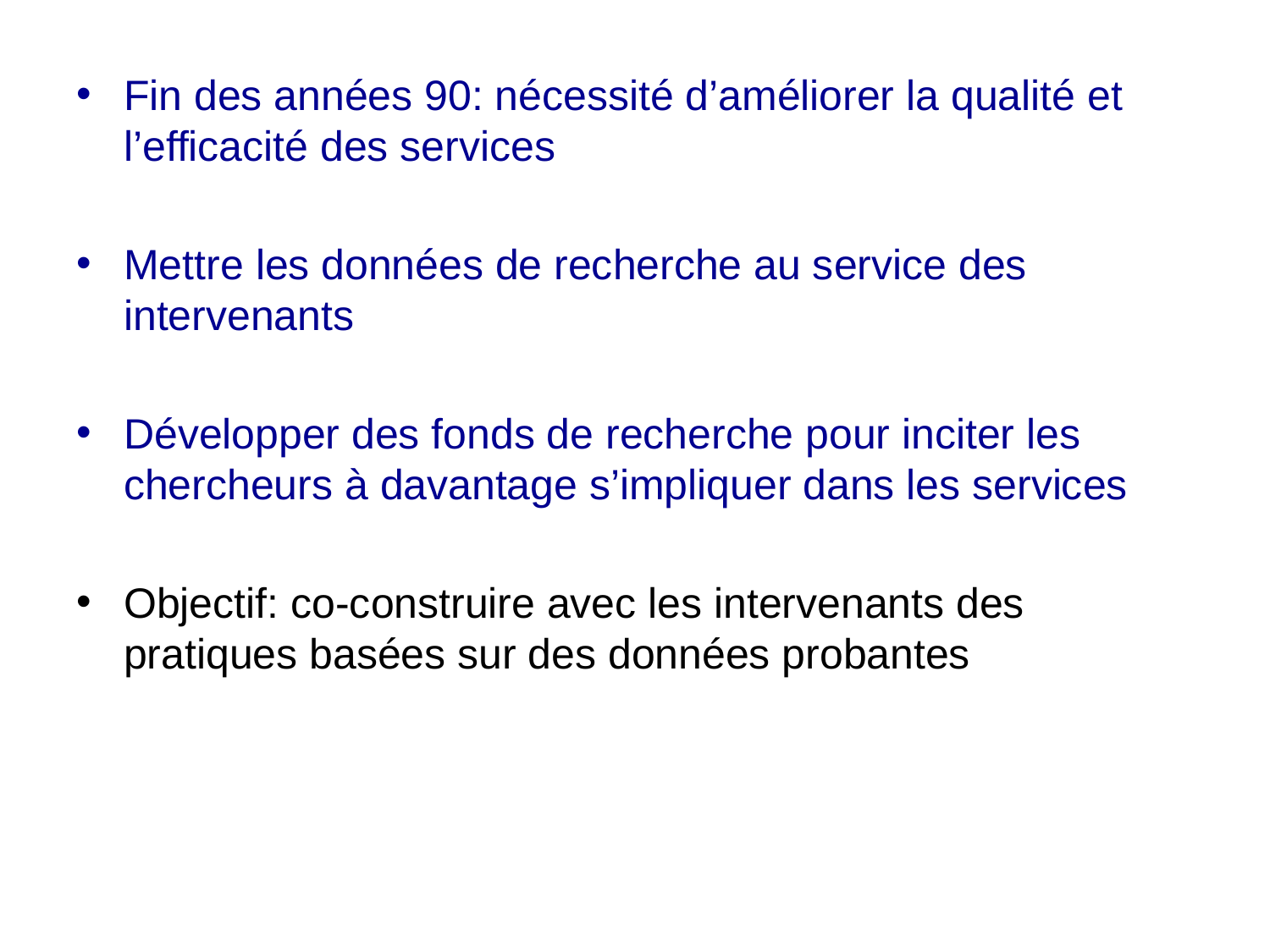

Fin des années 90: nécessité d’améliorer la qualité et l’efficacité des services

Mettre les données de recherche au service des intervenants

Développer des fonds de recherche pour inciter les chercheurs à davantage s’impliquer dans les services

Objectif: co-construire avec les intervenants des pratiques basées sur des données probantes